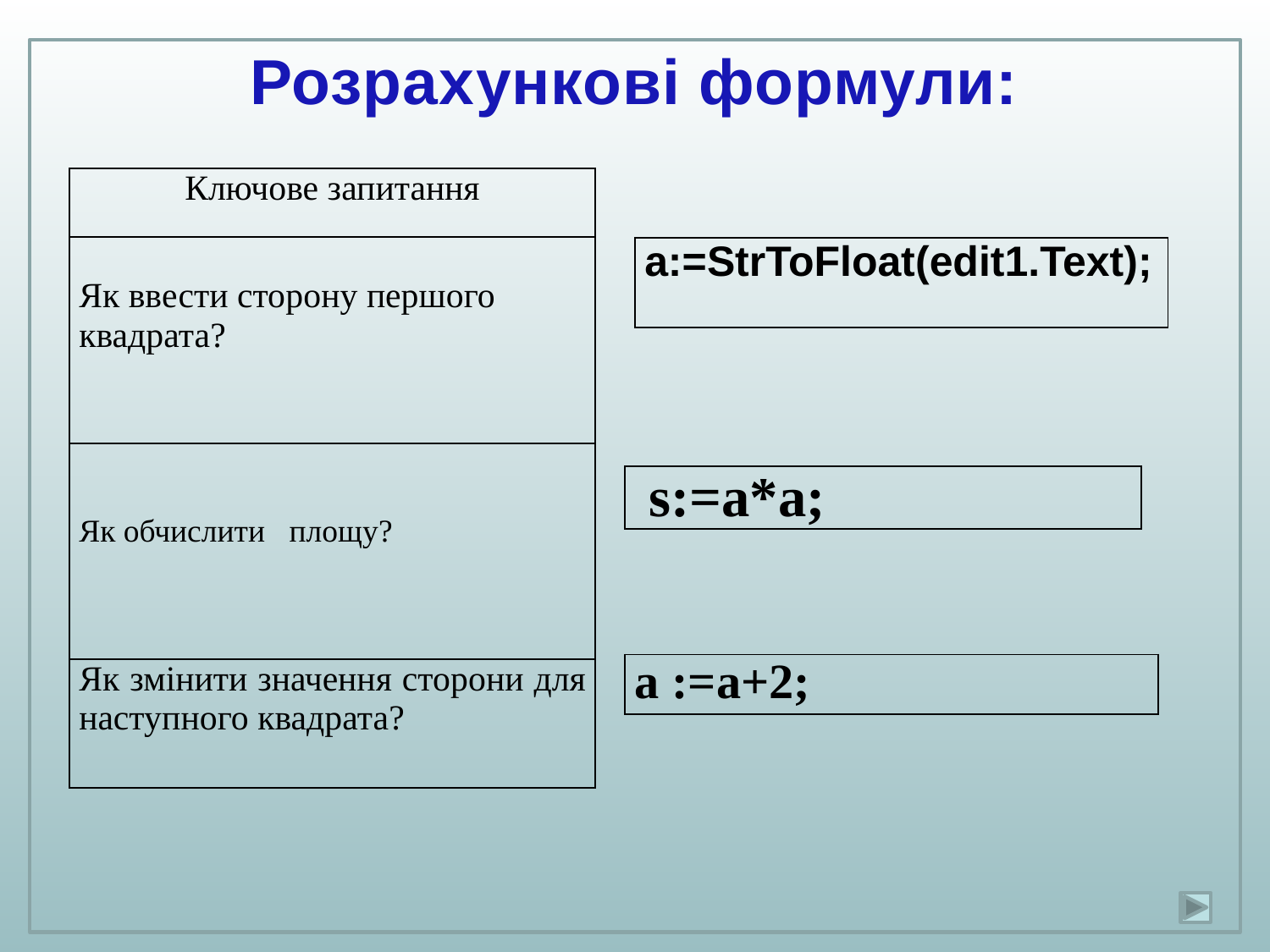

# Розрахункові формули:

| Ключове запитання |
| --- |
| Як ввести сторону першого квадрата? |
| Як обчислити площу? |
| Як змінити значення сторони для наступного квадрата? |
| a:=StrToFloat(edit1.Text); |
| --- |
| s:=a\*a; |
| --- |
| a :=a+2; |
| --- |